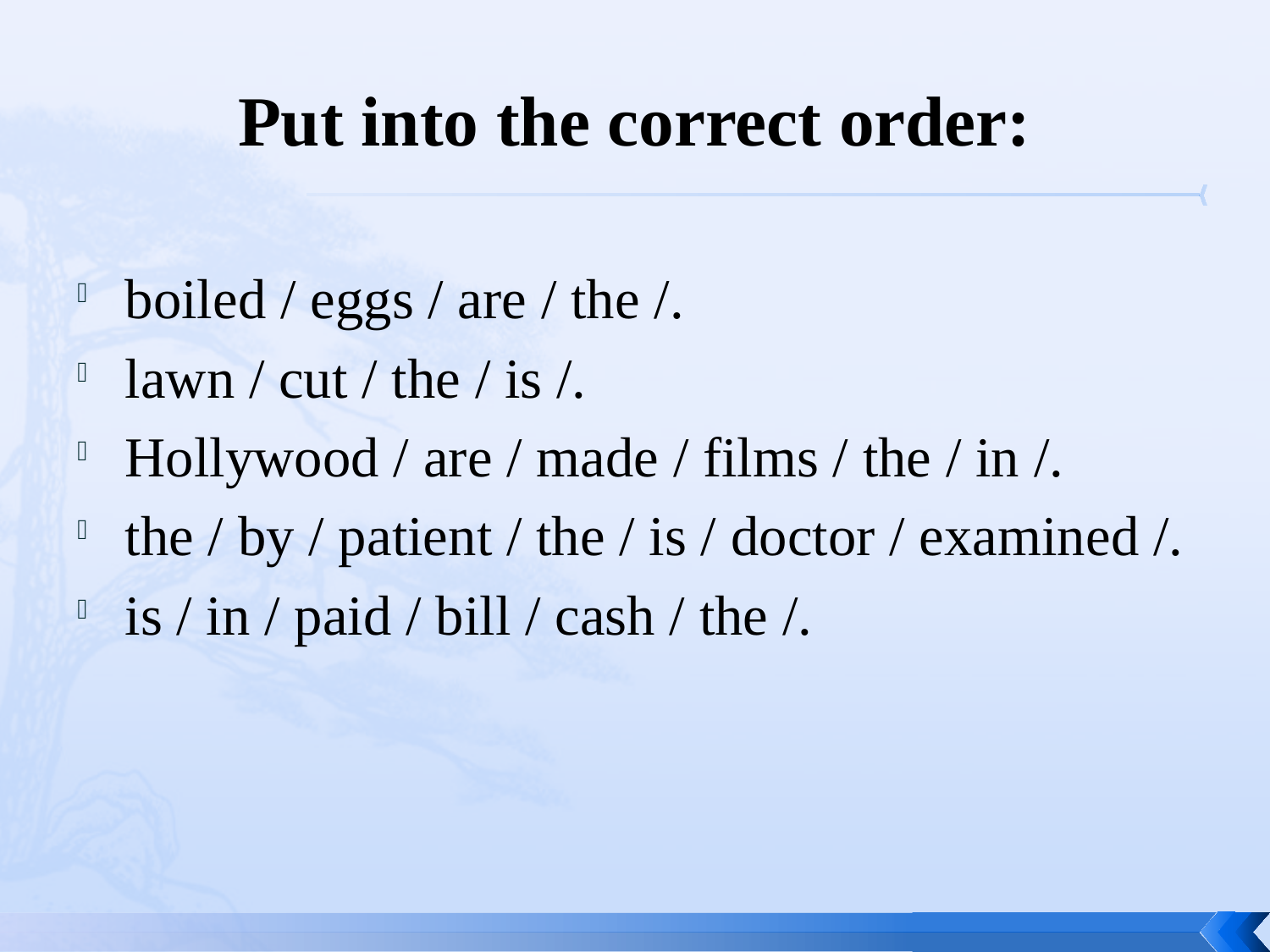

# Put into the correct order:
boiled / eggs / are / the /.
lawn / cut / the / is /.
Hollywood / are / made / films / the / in /.
the / by / patient / the / is / doctor / examined /.
is / in / paid / bill / cash / the /.